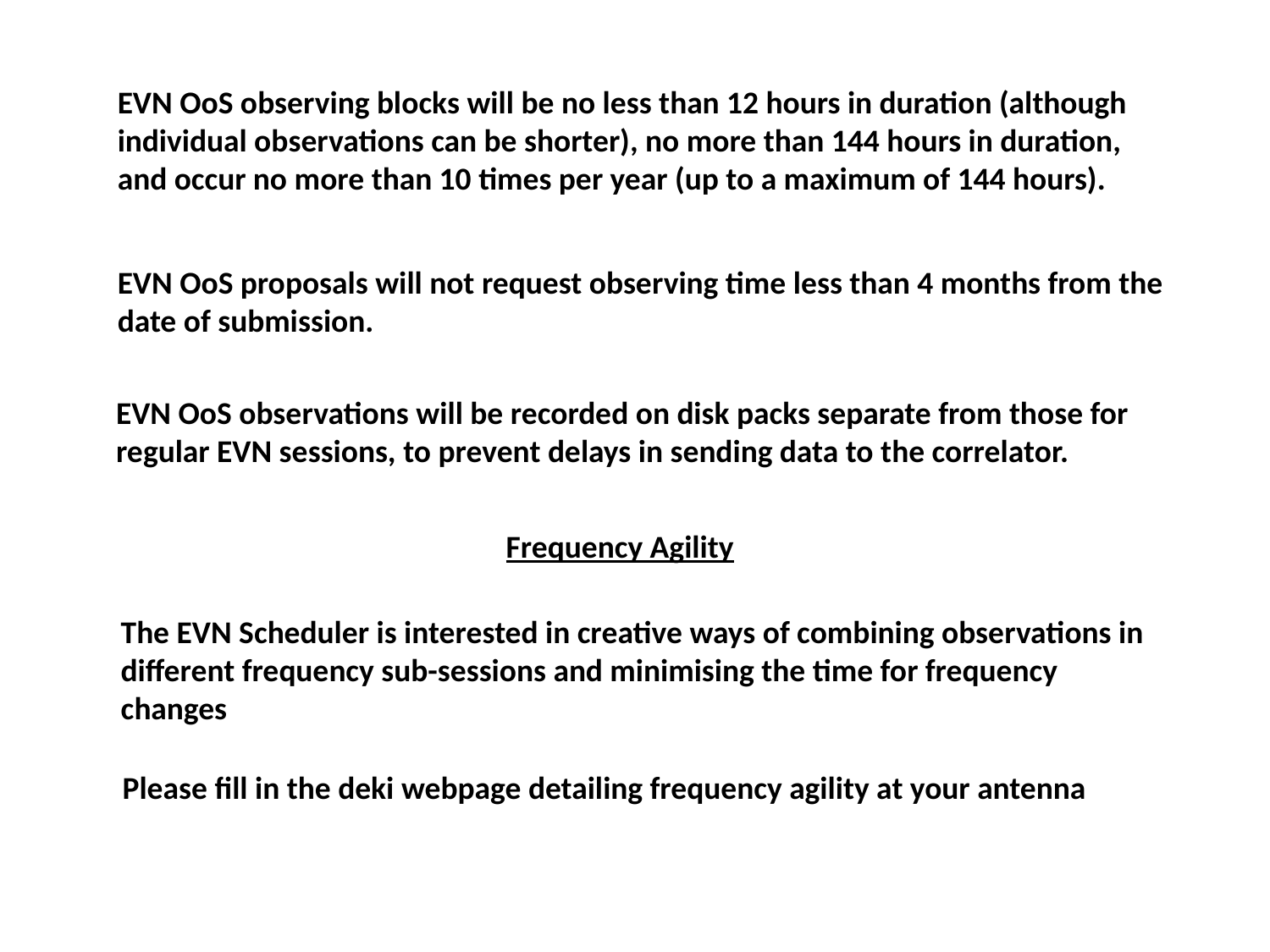

EVN OoS observing blocks will be no less than 12 hours in duration (although individual observations can be shorter), no more than 144 hours in duration, and occur no more than 10 times per year (up to a maximum of 144 hours).
EVN OoS proposals will not request observing time less than 4 months from the date of submission.
EVN OoS observations will be recorded on disk packs separate from those for regular EVN sessions, to prevent delays in sending data to the correlator.
Frequency Agility
The EVN Scheduler is interested in creative ways of combining observations in different frequency sub-sessions and minimising the time for frequency changes
Please fill in the deki webpage detailing frequency agility at your antenna